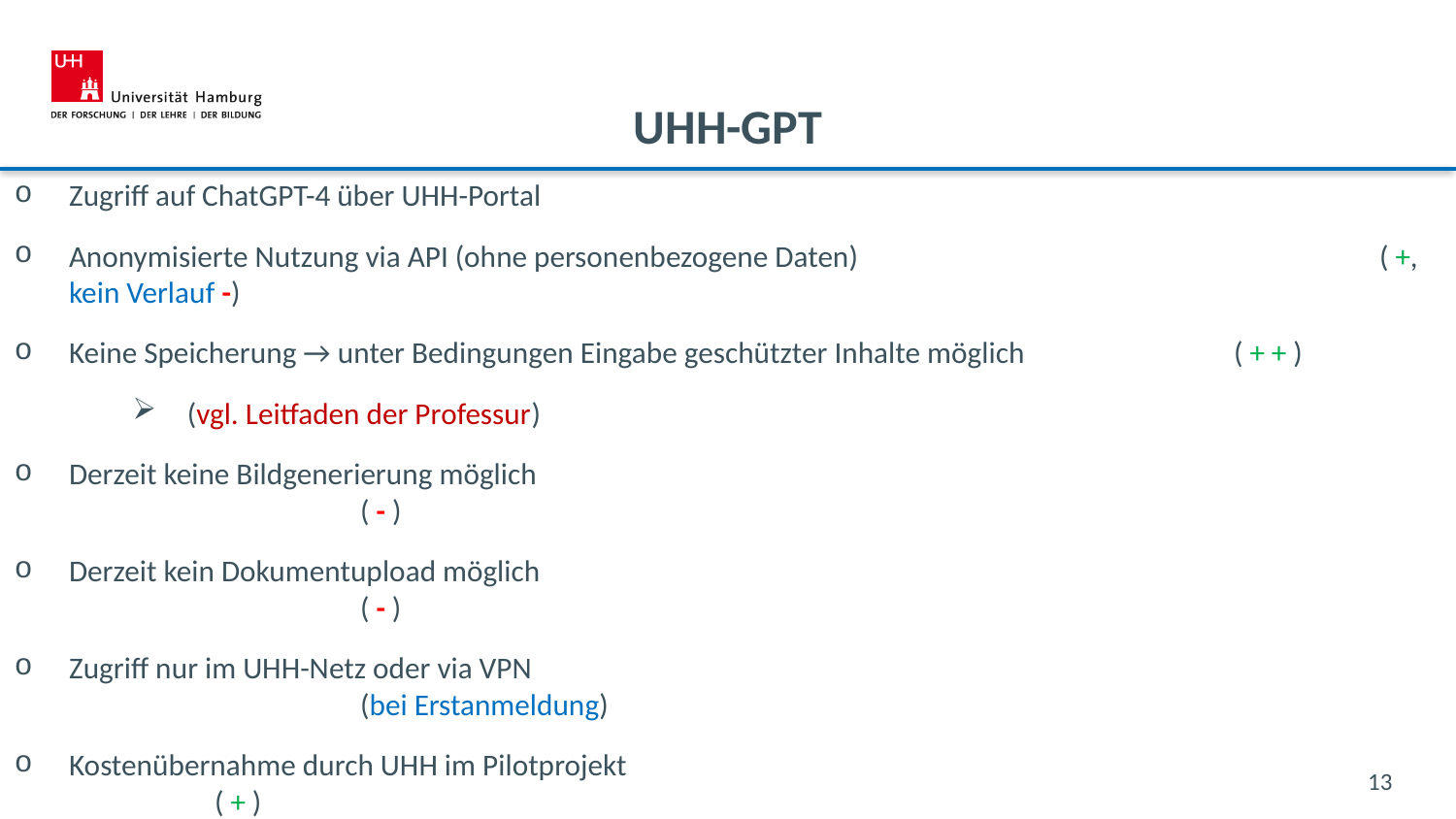

# UHH-GPT
Zugriff auf ChatGPT-4 über UHH-Portal
Anonymisierte Nutzung via API (ohne personenbezogene Daten)				( +, kein Verlauf -)
Keine Speicherung → unter Bedingungen Eingabe geschützter Inhalte möglich		( + + )
(vgl. Leitfaden der Professur)
Derzeit keine Bildgenerierung möglich								( - )
Derzeit kein Dokumentupload möglich								( - )
Zugriff nur im UHH-Netz oder via VPN								(bei Erstanmeldung)
Kostenübernahme durch UHH im Pilotprojekt							( + )
Nutzung begrenzt auf Studium, Lehre, Forschung, Verwaltung
Link: 	https://uhhgpt.uni-hamburg.de/login.php

13